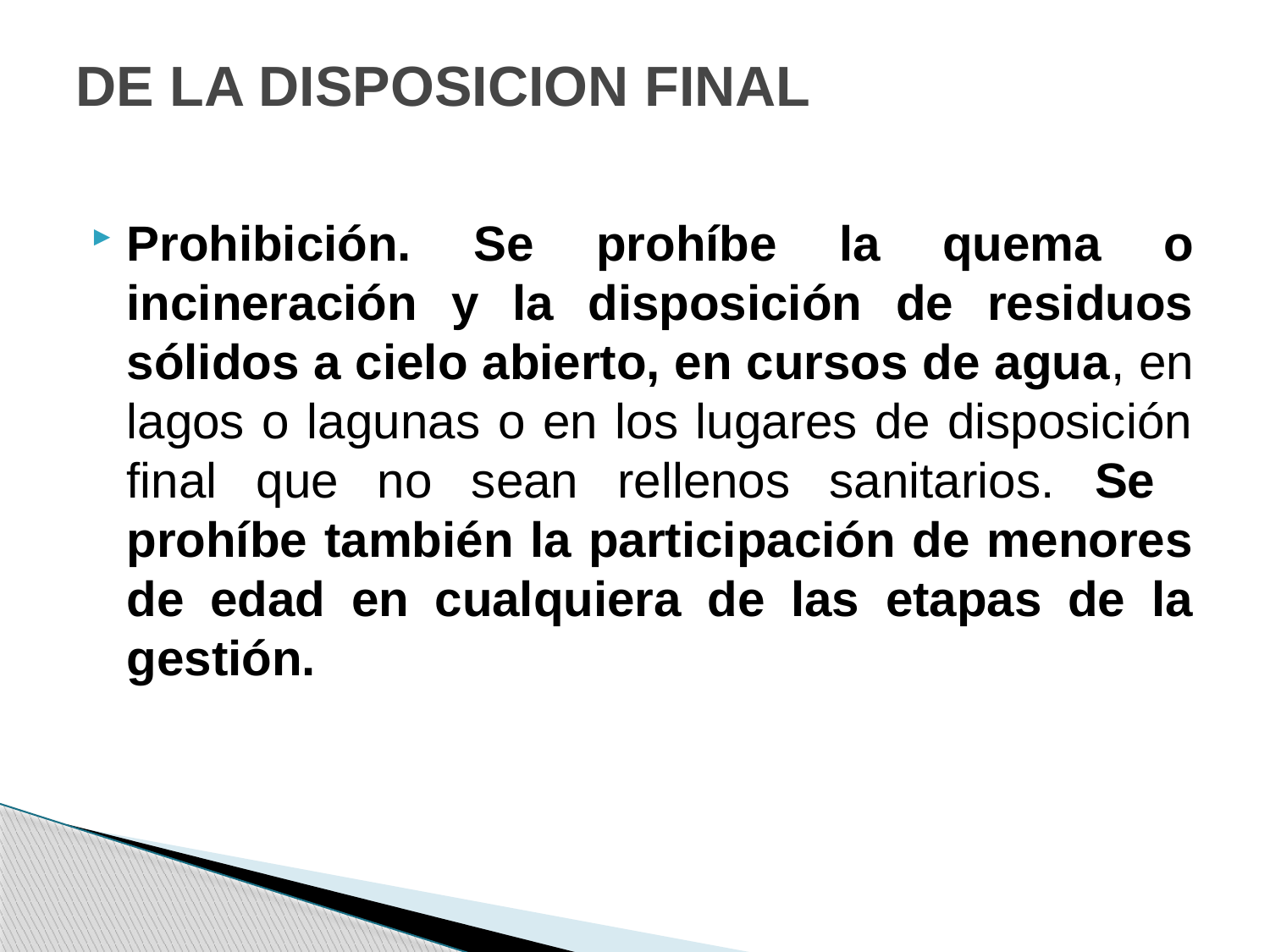

# DE LA DISPOSICION FINAL
Prohibición. Se prohíbe la quema o incineración y la disposición de residuos sólidos a cielo abierto, en cursos de agua, en lagos o lagunas o en los lugares de disposición final que no sean rellenos sanitarios. Se  prohíbe también la participación de menores de edad en cualquiera de las etapas de la gestión.